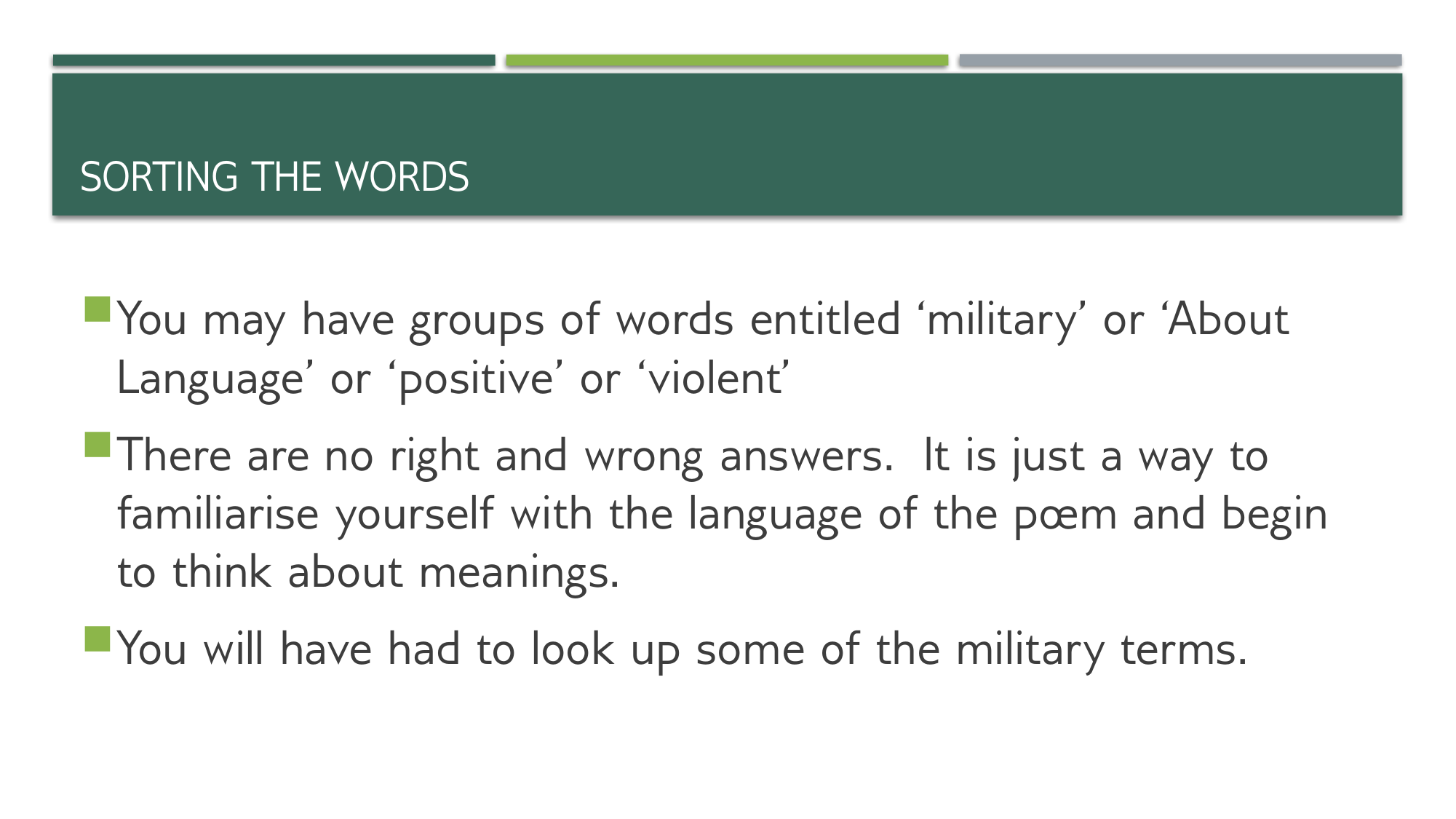

# Sorting the Words
You may have groups of words entitled ‘military’ or ‘About Language’ or ‘positive’ or ‘violent’
There are no right and wrong answers.  It is just a way to familiarise yourself with the language of the poem and begin to think about meanings.
You will have had to look up some of the military terms.